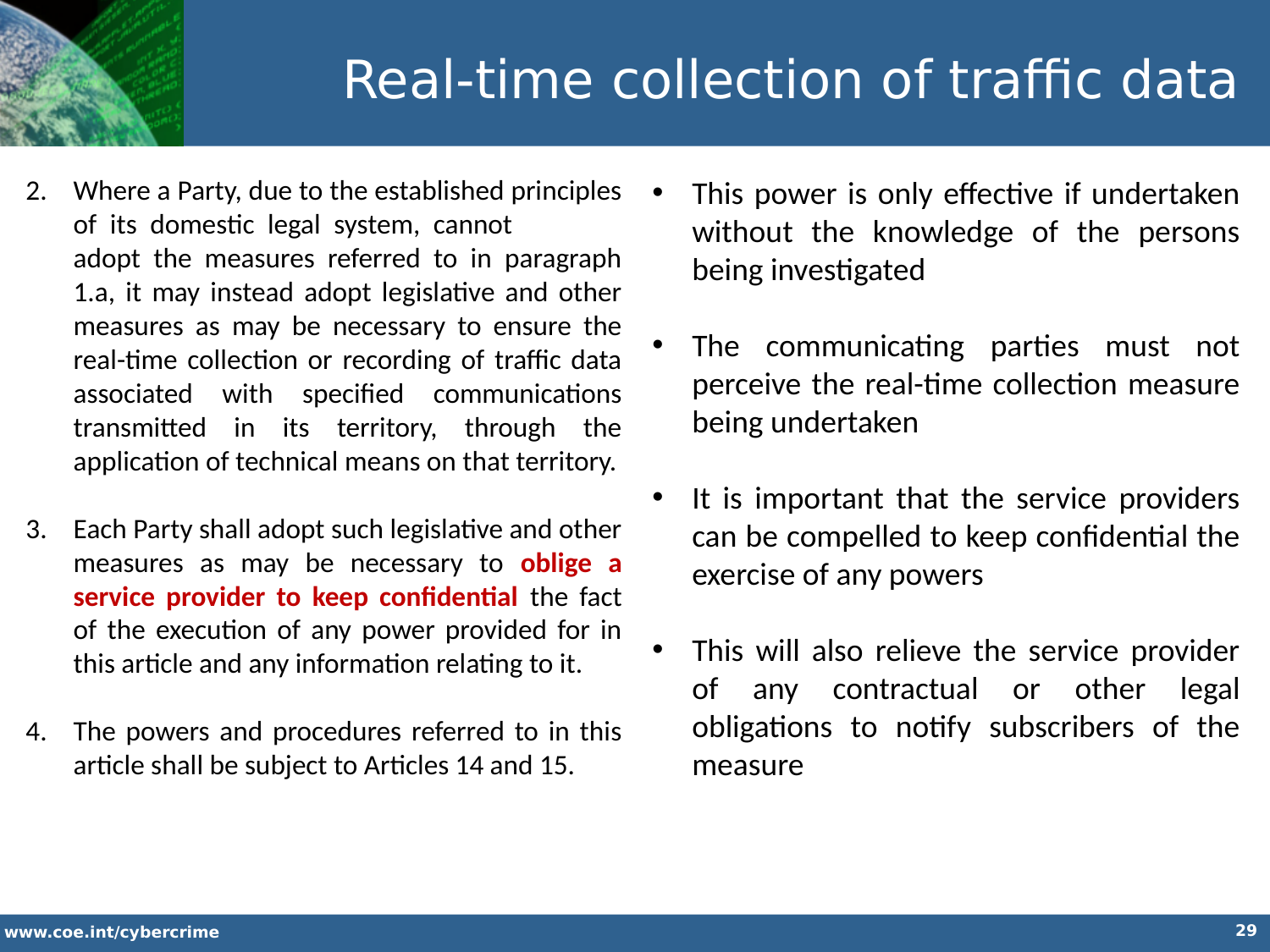

Real-time collection of traffic data
Where a Party, due to the established principles of its domestic legal system, cannot 	adopt the measures referred to in paragraph 1.a, it may instead adopt legislative and other measures as may be necessary to ensure the real-time collection or recording of traffic data associated with specified communications transmitted in its territory, through the application of technical means on that territory.

Each Party shall adopt such legislative and other measures as may be necessary to oblige a service provider to keep confidential the fact of the execution of any power provided for in this article and any information relating to it.

The powers and procedures referred to in this article shall be subject to Articles 14 and 15.
This power is only effective if undertaken without the knowledge of the persons being investigated

The communicating parties must not perceive the real-time collection measure being undertaken

It is important that the service providers can be compelled to keep confidential the exercise of any powers

This will also relieve the service provider of any contractual or other legal obligations to notify subscribers of the measure